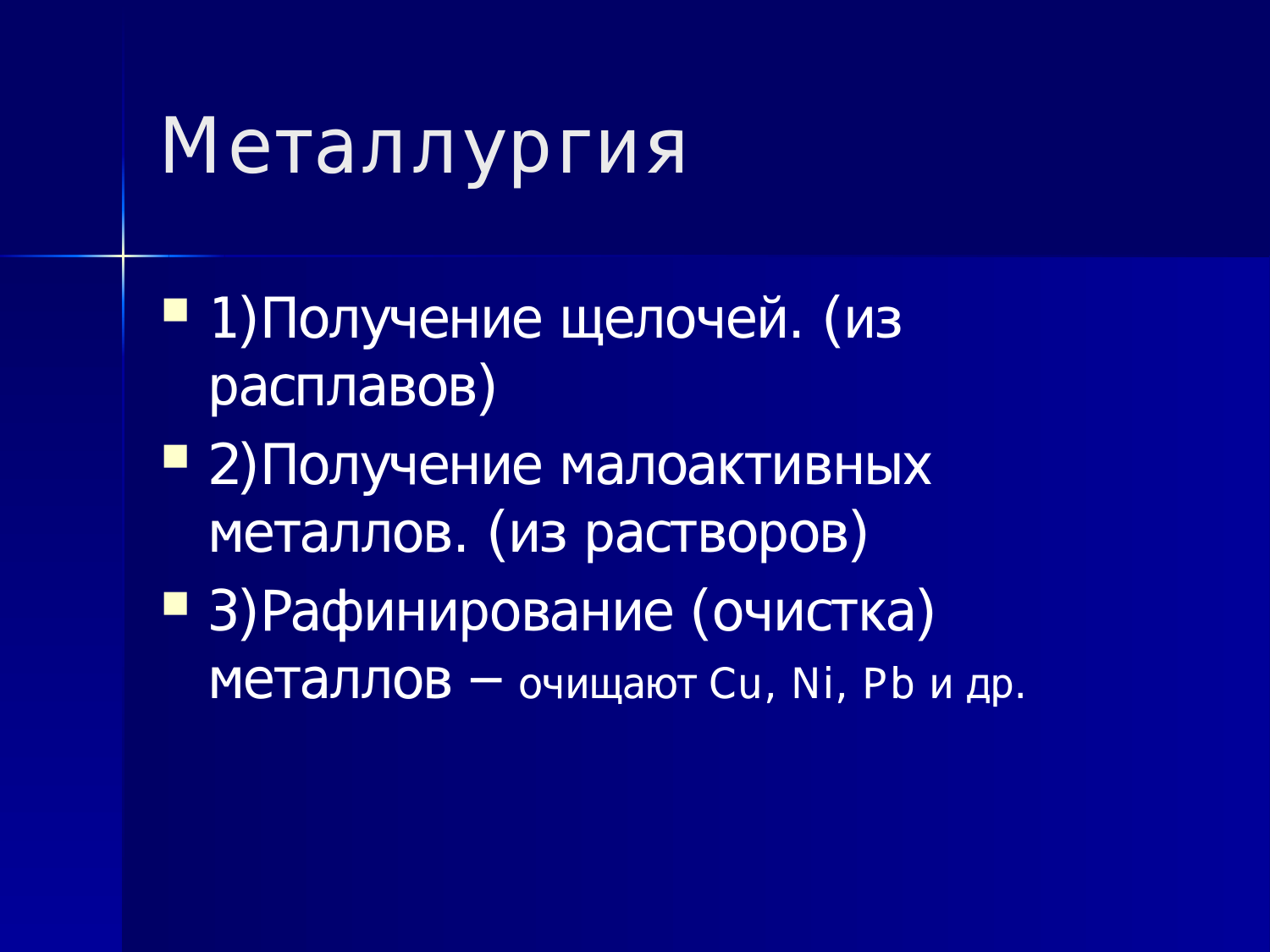

# Металлургия
1)Получение щелочей. (из расплавов)
2)Получение малоактивных металлов. (из растворов)
3)Рафинирование (очистка) металлов – очищают Cu, Ni, Pb и др.